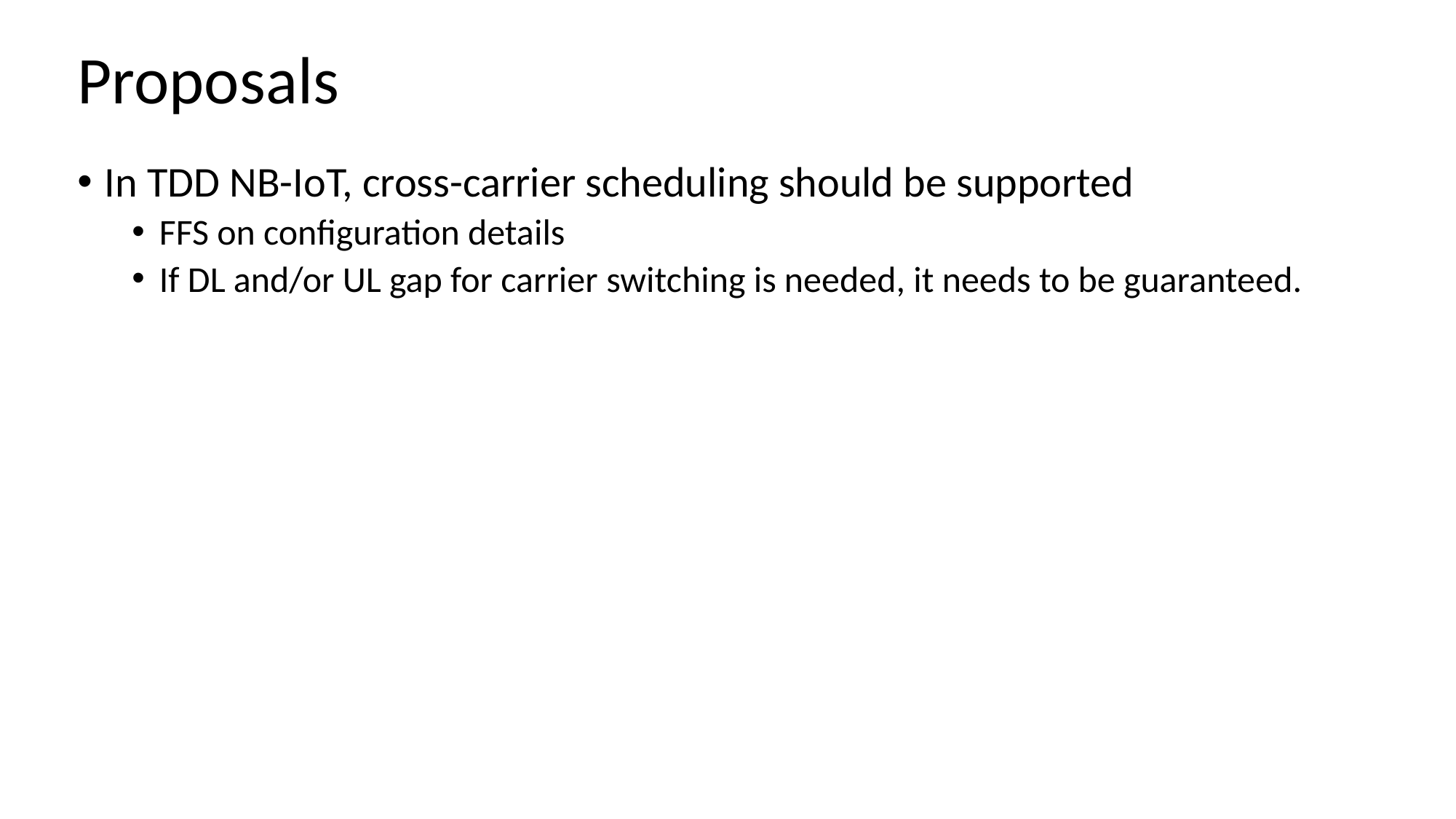

# Proposals
In TDD NB-IoT, cross-carrier scheduling should be supported
FFS on configuration details
If DL and/or UL gap for carrier switching is needed, it needs to be guaranteed.